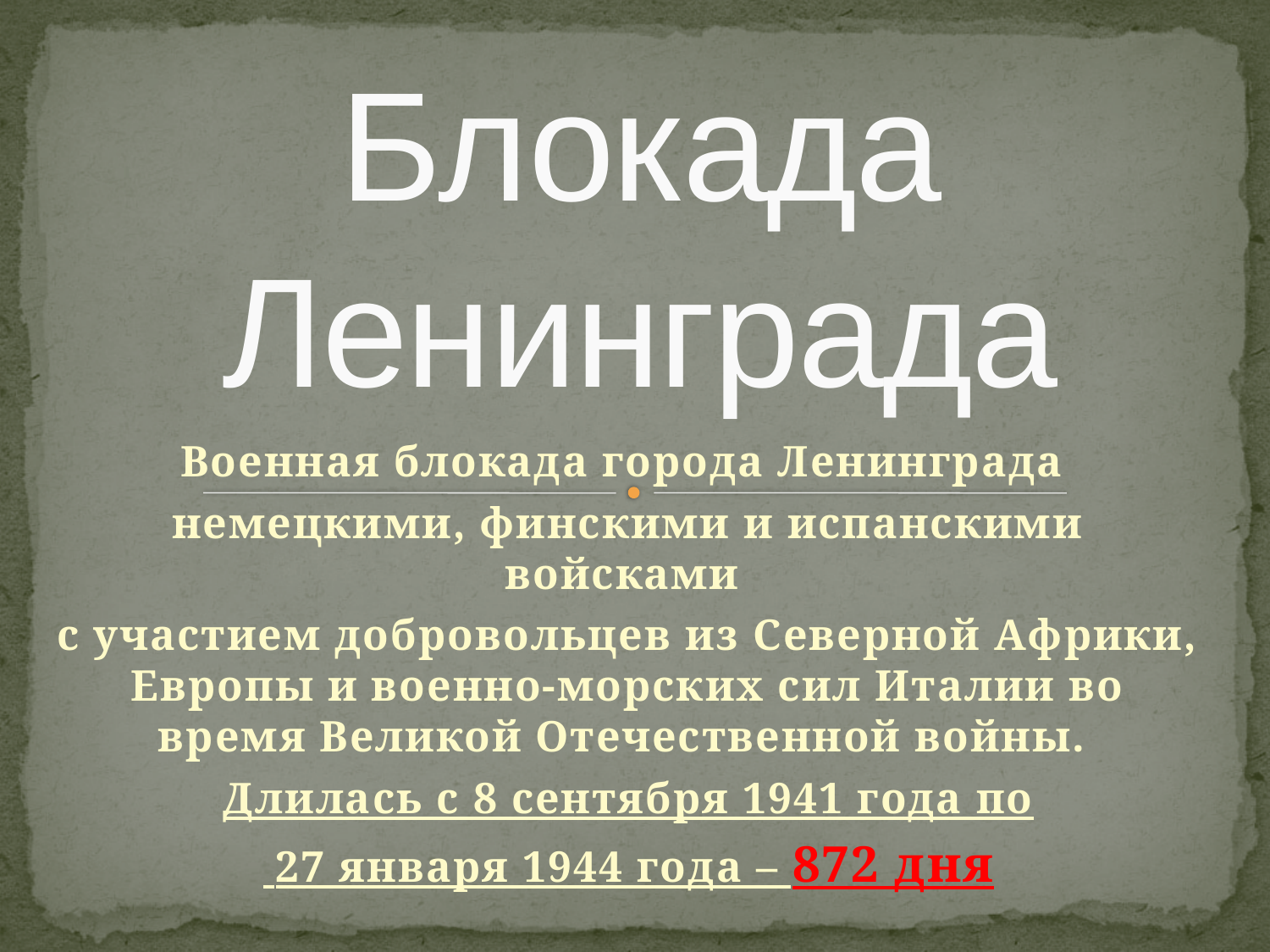

# Блокада Ленинграда
Военная блокада города Ленинграда
немецкими, финскими и испанскими войсками
с участием добровольцев из Северной Африки, Европы и военно-морских сил Италии во время Великой Отечественной войны.
Длилась с 8 сентября 1941 года по
 27 января 1944 года – 872 дня